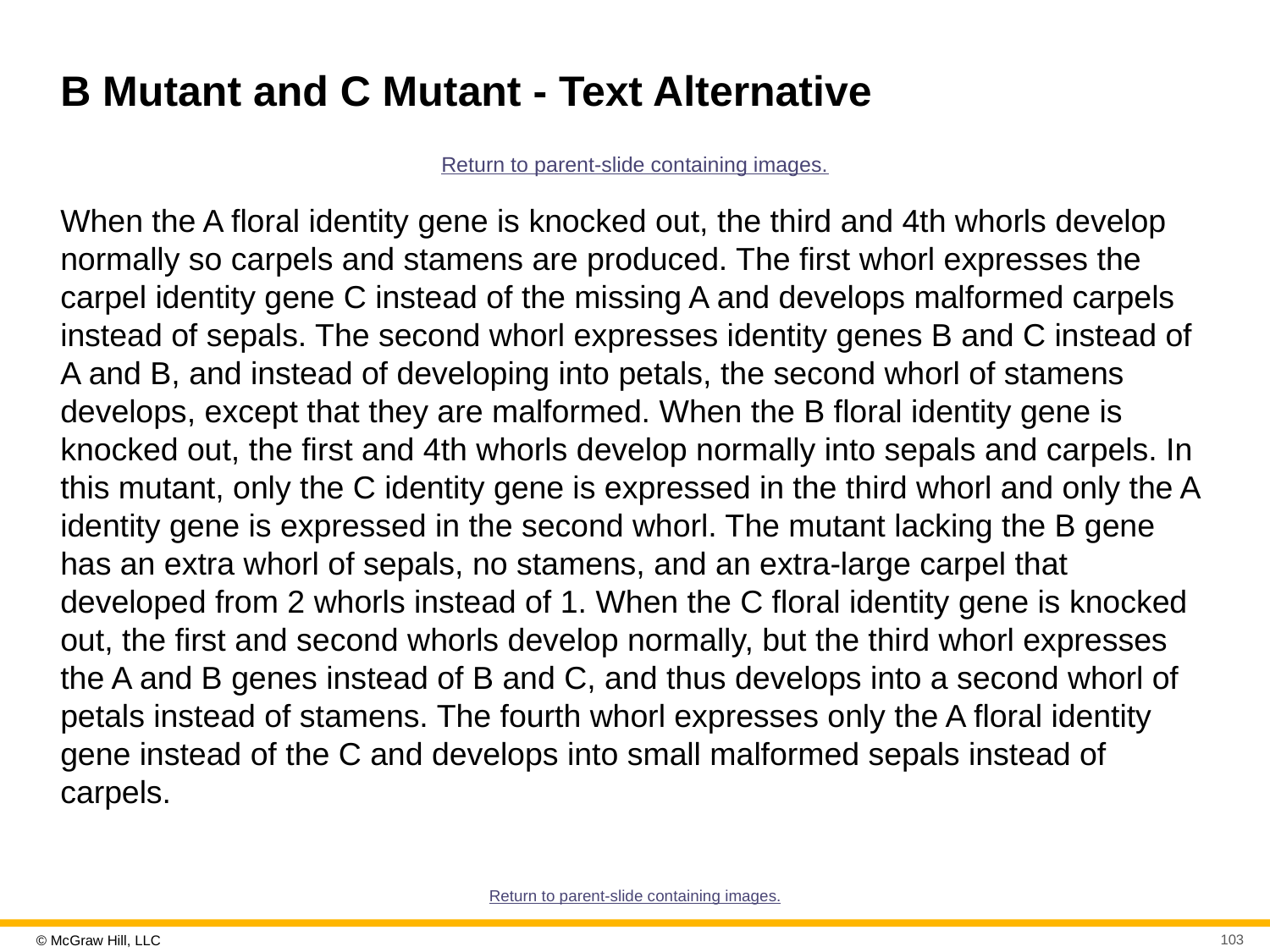

# B Mutant and C Mutant - Text Alternative
Return to parent-slide containing images.
When the A floral identity gene is knocked out, the third and 4th whorls develop normally so carpels and stamens are produced. The first whorl expresses the carpel identity gene C instead of the missing A and develops malformed carpels instead of sepals. The second whorl expresses identity genes B and C instead of A and B, and instead of developing into petals, the second whorl of stamens develops, except that they are malformed. When the B floral identity gene is knocked out, the first and 4th whorls develop normally into sepals and carpels. In this mutant, only the C identity gene is expressed in the third whorl and only the A identity gene is expressed in the second whorl. The mutant lacking the B gene has an extra whorl of sepals, no stamens, and an extra-large carpel that developed from 2 whorls instead of 1. When the C floral identity gene is knocked out, the first and second whorls develop normally, but the third whorl expresses the A and B genes instead of B and C, and thus develops into a second whorl of petals instead of stamens. The fourth whorl expresses only the A floral identity gene instead of the C and develops into small malformed sepals instead of carpels.
Return to parent-slide containing images.
103